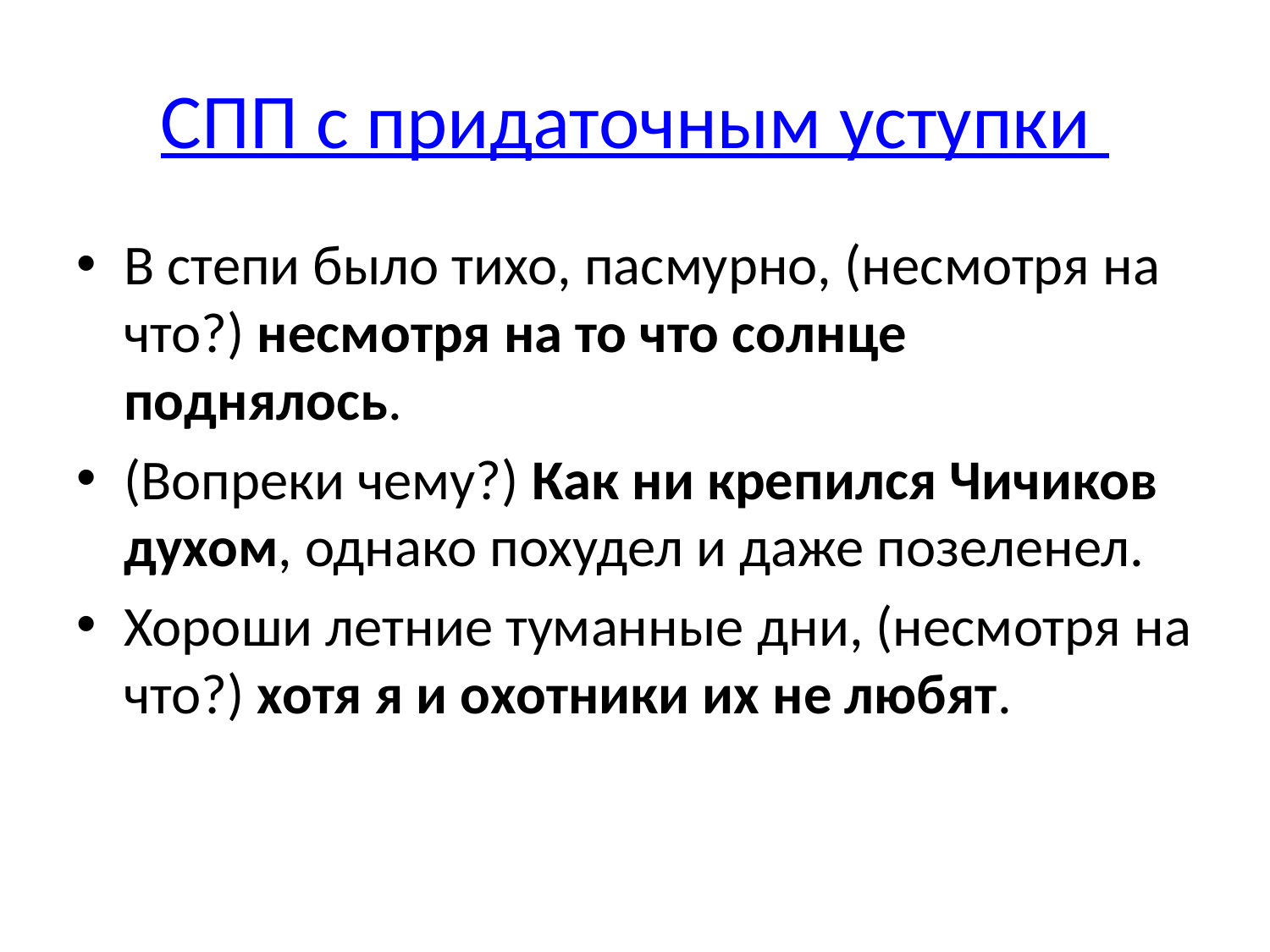

# СПП с придаточным уступки
В степи было тихо, пасмурно, (несмотря на что?) несмотря на то что солнце поднялось.
(Вопреки чему?) Как ни крепился Чичиков духом, однако похудел и даже позеленел.
Хороши летние туманные дни, (несмотря на что?) хотя я и охотники их не любят.